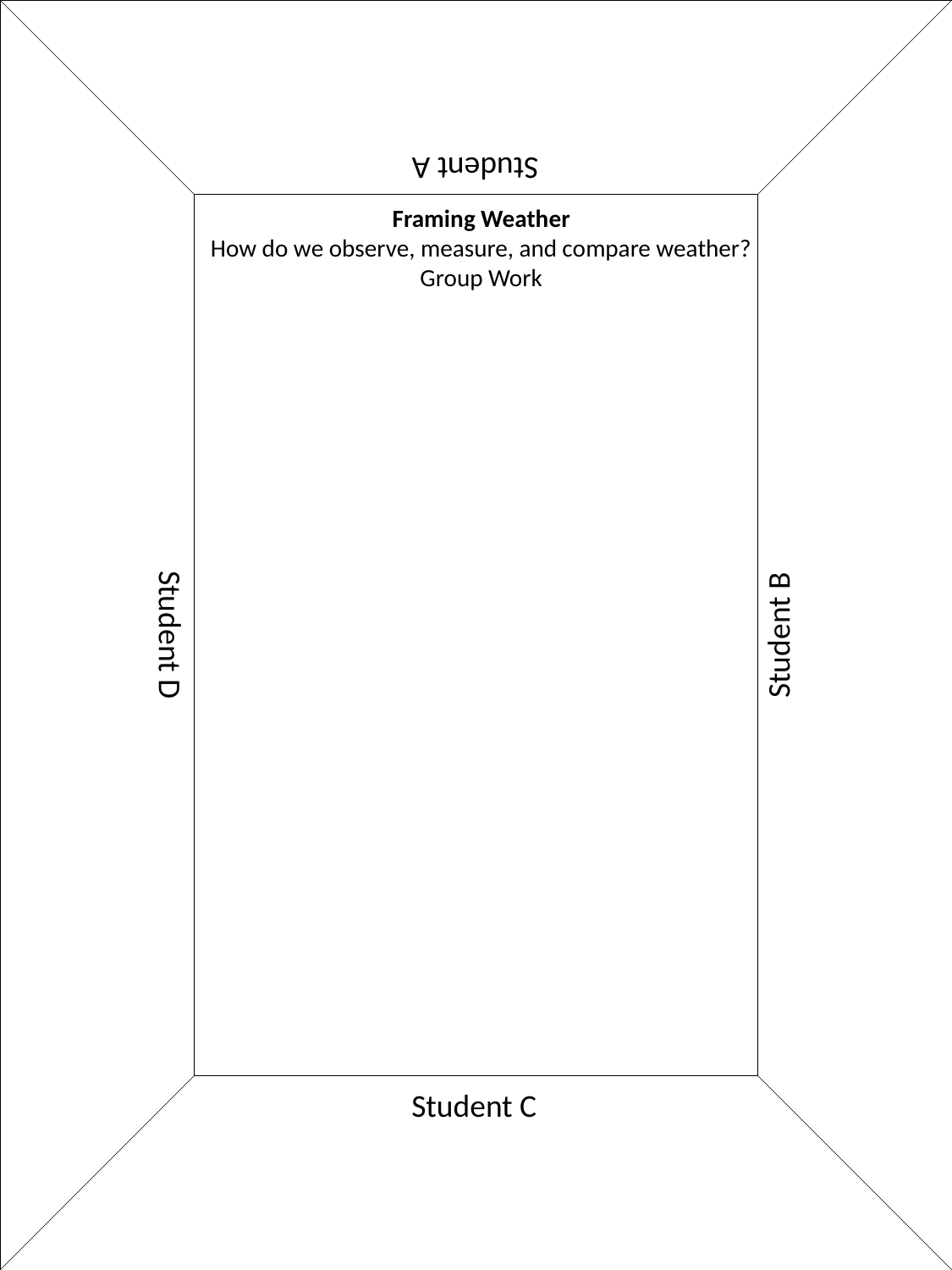

Student A

Framing Weather
How do we observe, measure, and compare weather?
Group Work
Student D
Student B
Student C